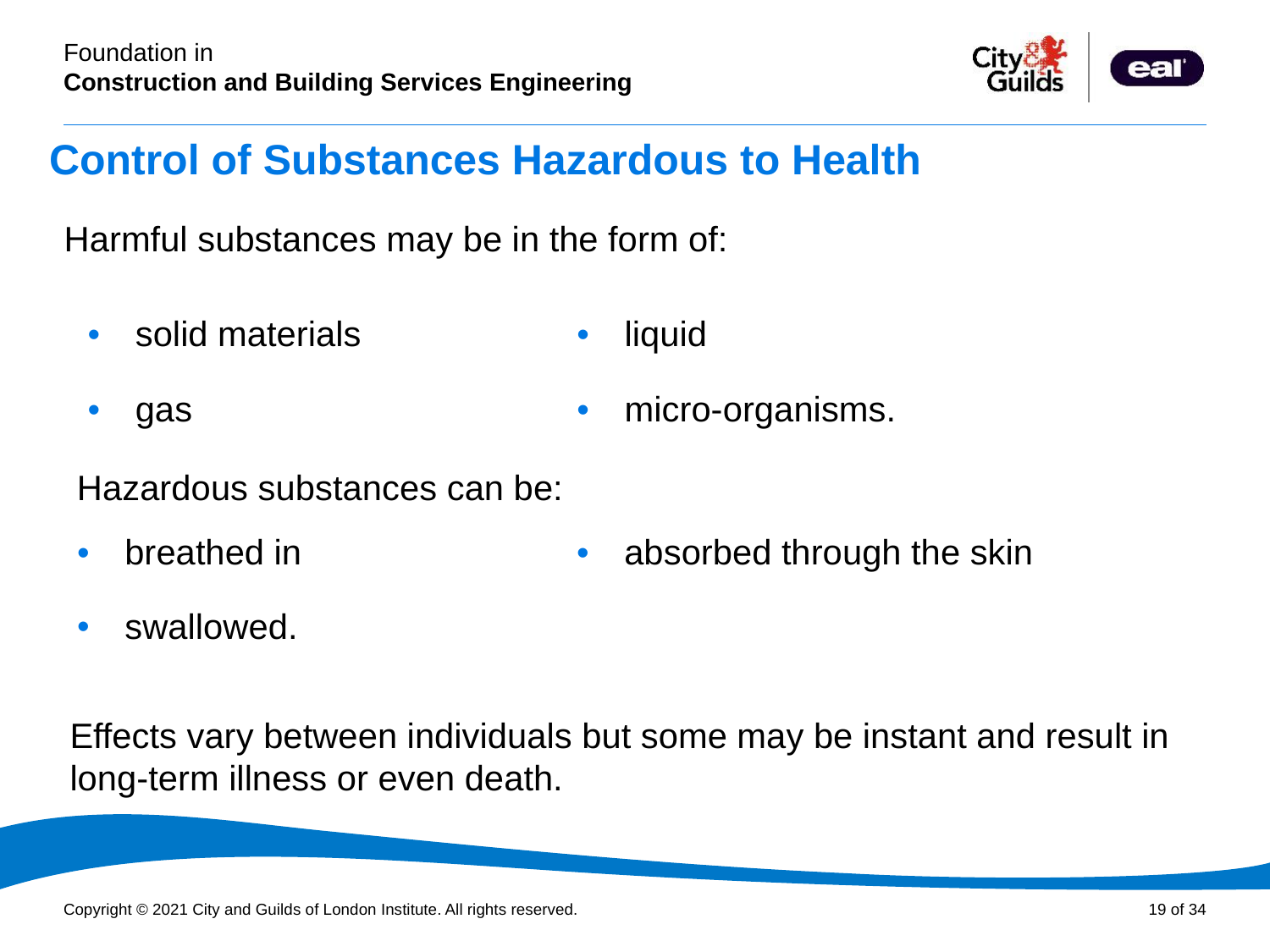

# Control of Substances Hazardous to Health
Harmful substances may be in the form of:
| solid materials | liquid |
| --- | --- |
| gas | micro-organisms. |
Hazardous substances can be:
| breathed in | absorbed through the skin |
| --- | --- |
| swallowed. |  |

Effects vary between individuals but some may be instant and result in long-term illness or even death.